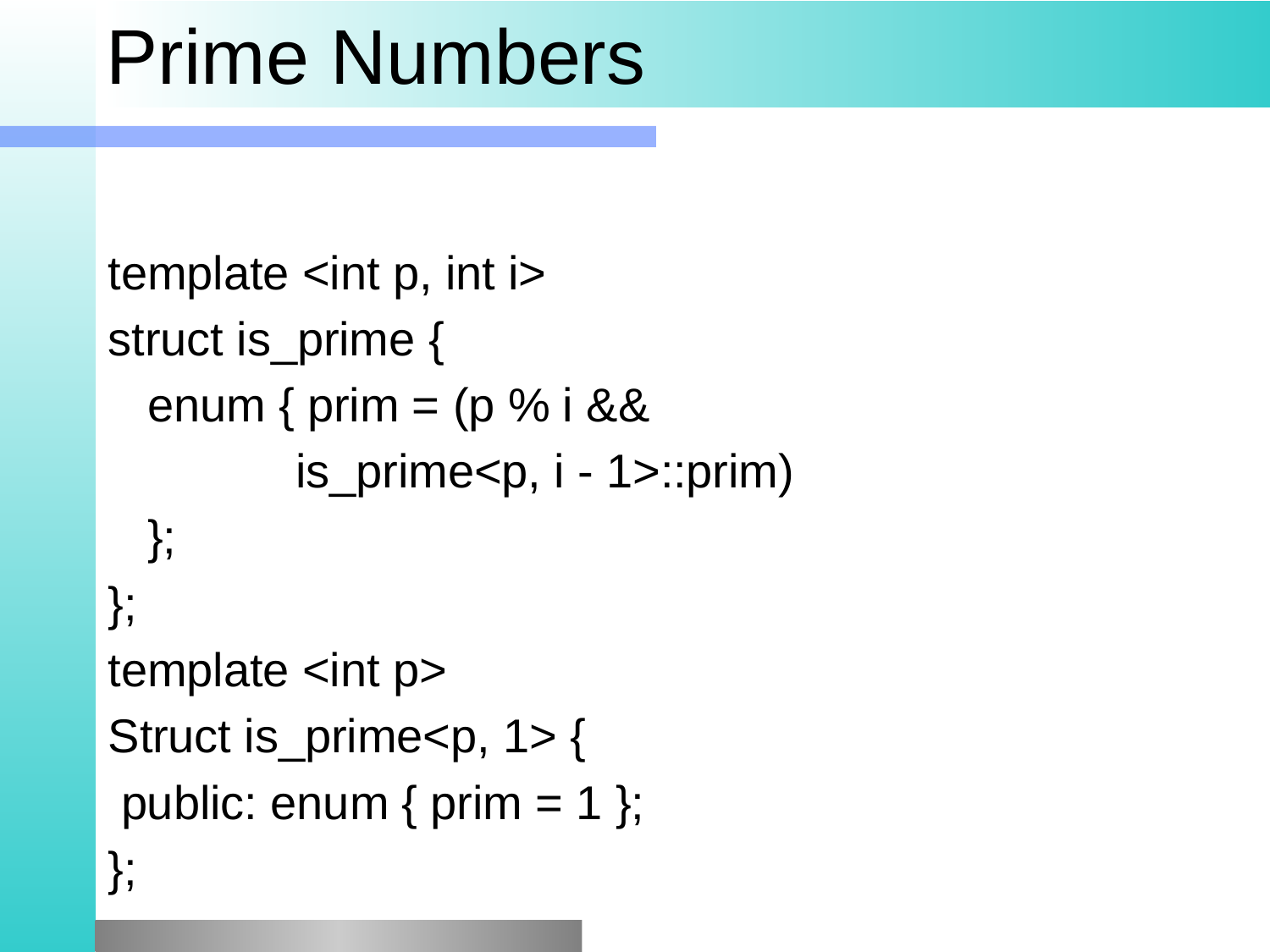

# Prime Numbers
template <int p, int i>
struct is_prime {
   enum { prim = (p % i &&
			     is_prime<p, i - 1>::prim)
   };
};
template <int p>
Struct is_prime<p, 1> {
 public: enum { prim = 1 };
};